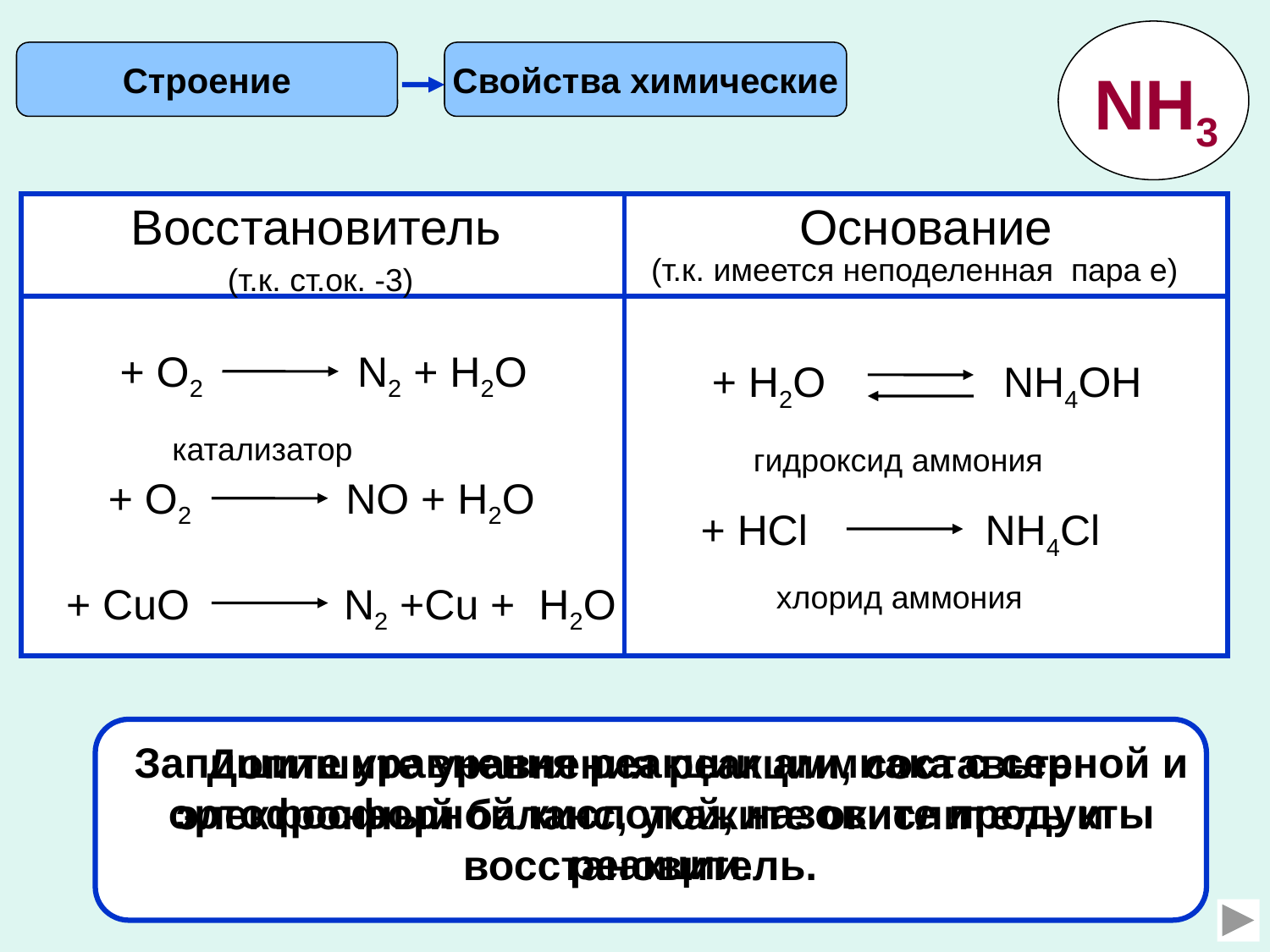

NH3
Строение
Свойства химические

| Восстановитель | Основание |
| --- | --- |
|  |  |
(т.к. имеется неподеленная  пара е)
(т.к. ст.ок. -3)
+ О2             N2 + Н2О

+ H2O               NH4OH

катализатор
+ О2             NО + Н2О

гидроксид аммония
+ HCl               NH4Cl

+ CuО             N2 +Cu +  Н2О

хлорид аммония

Запишите уравнения реакции аммиака с серной и ортофосфорной кислотой, назовите продукты реакции.
Допишите уравнения реакции, составьте электронный баланс, укажите окислитель и восстановитель.
6